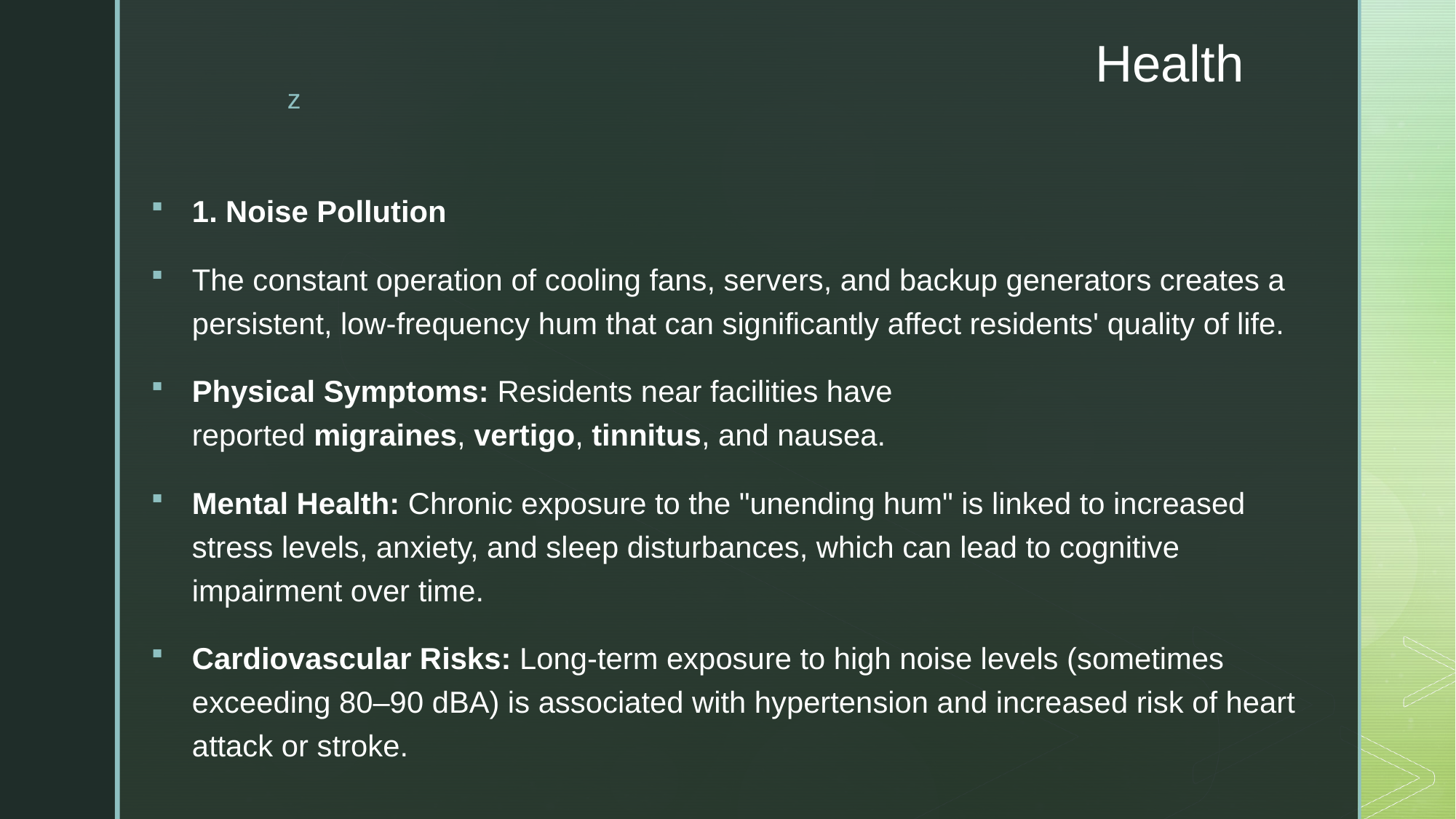

# Health
1. Noise Pollution
The constant operation of cooling fans, servers, and backup generators creates a persistent, low-frequency hum that can significantly affect residents' quality of life.
Physical Symptoms: Residents near facilities have reported migraines, vertigo, tinnitus, and nausea.
Mental Health: Chronic exposure to the "unending hum" is linked to increased stress levels, anxiety, and sleep disturbances, which can lead to cognitive impairment over time.
Cardiovascular Risks: Long-term exposure to high noise levels (sometimes exceeding 80–90 dBA) is associated with hypertension and increased risk of heart attack or stroke.